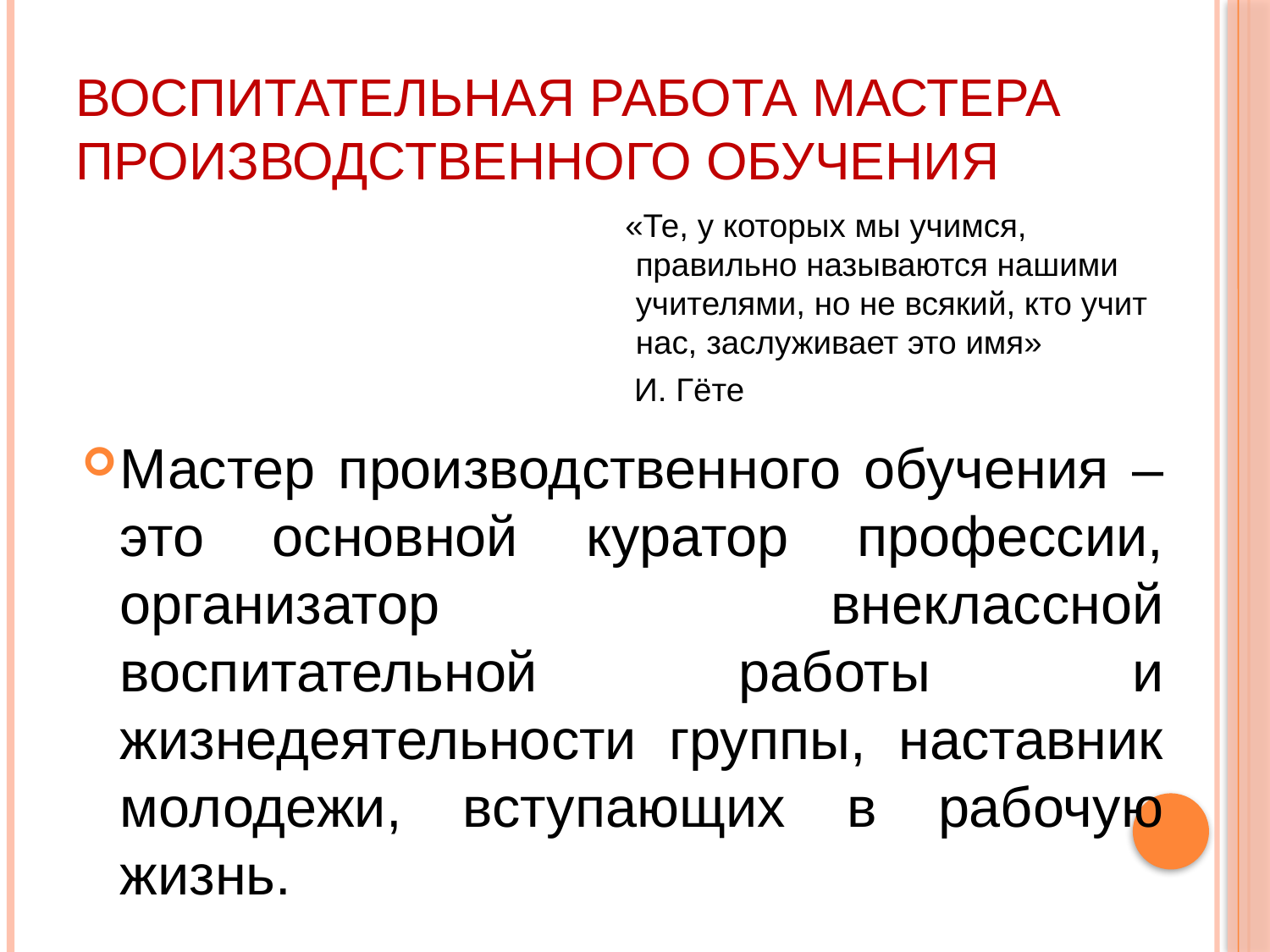

# ВОСПИТАТЕЛЬНАЯ РАБОТА МАСТЕРА ПРОИЗВОДСТВЕННОГО ОБУЧЕНИЯ
   «Те, у которых мы учимся, правильно называются нашими учителями, но не всякий, кто учит нас, заслуживает это имя»
    И. Гёте

Мастер производственного обучения – это основной куратор профессии, организатор внеклассной воспитательной работы и жизнедеятельности группы, наставник молодежи, вступающих в рабочую жизнь.